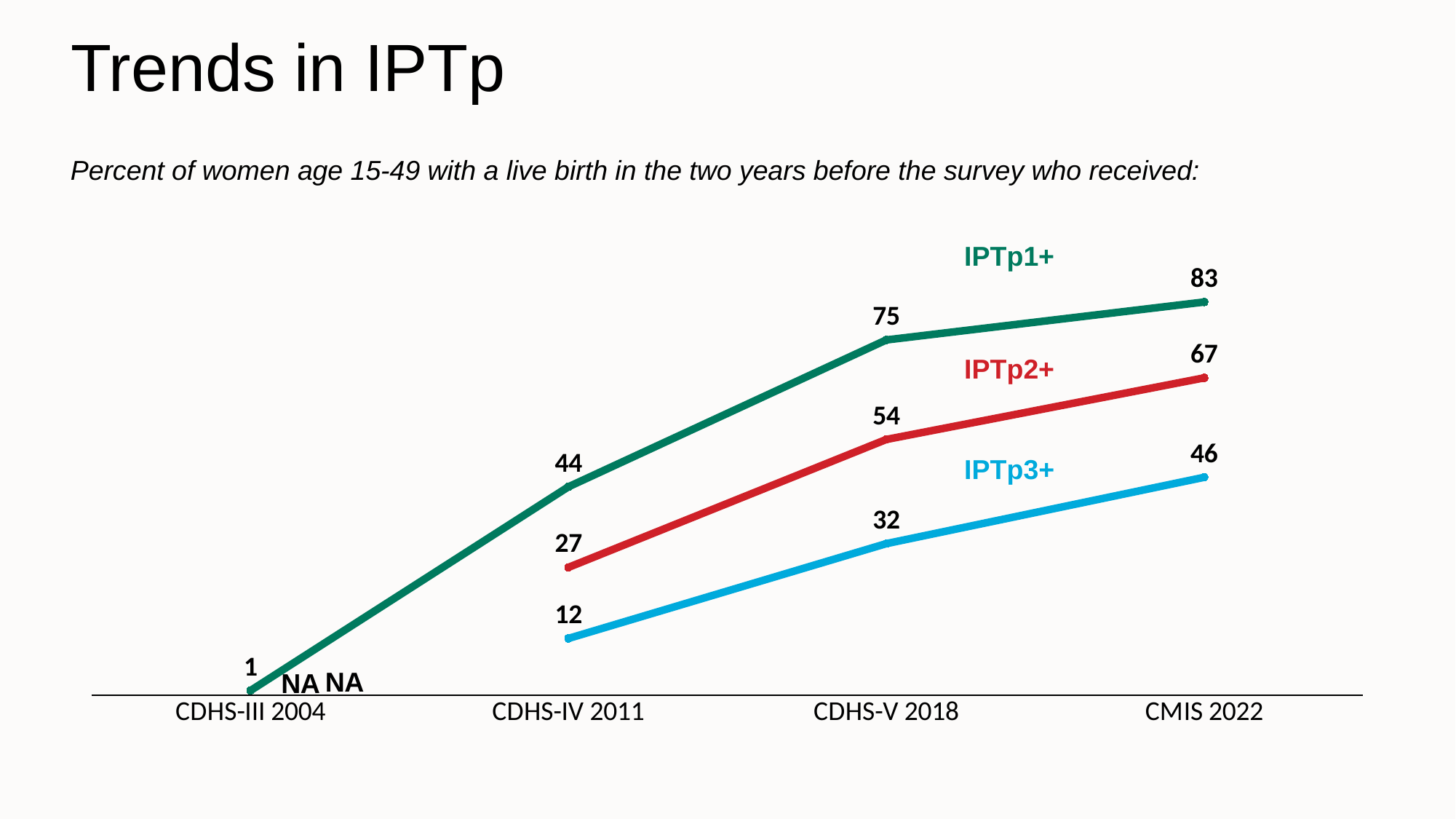

# Trends in IPTp
Percent of women age 15-49 with a live birth in the two years before the survey who received:

### Chart

| Category | Series 1 | Series 2 | Series 3 |
|---|---|---|---|
| CDHS-III 2004 | 1.0 | None | None |
| CDHS-IV 2011 | 44.0 | 27.0 | 12.0 |
| CDHS-V 2018 | 75.0 | 54.0 | 32.0 |
| CMIS 2022 | 83.0 | 67.0 | 46.0 |
IPTp1+
IPTp2+
IPTp3+